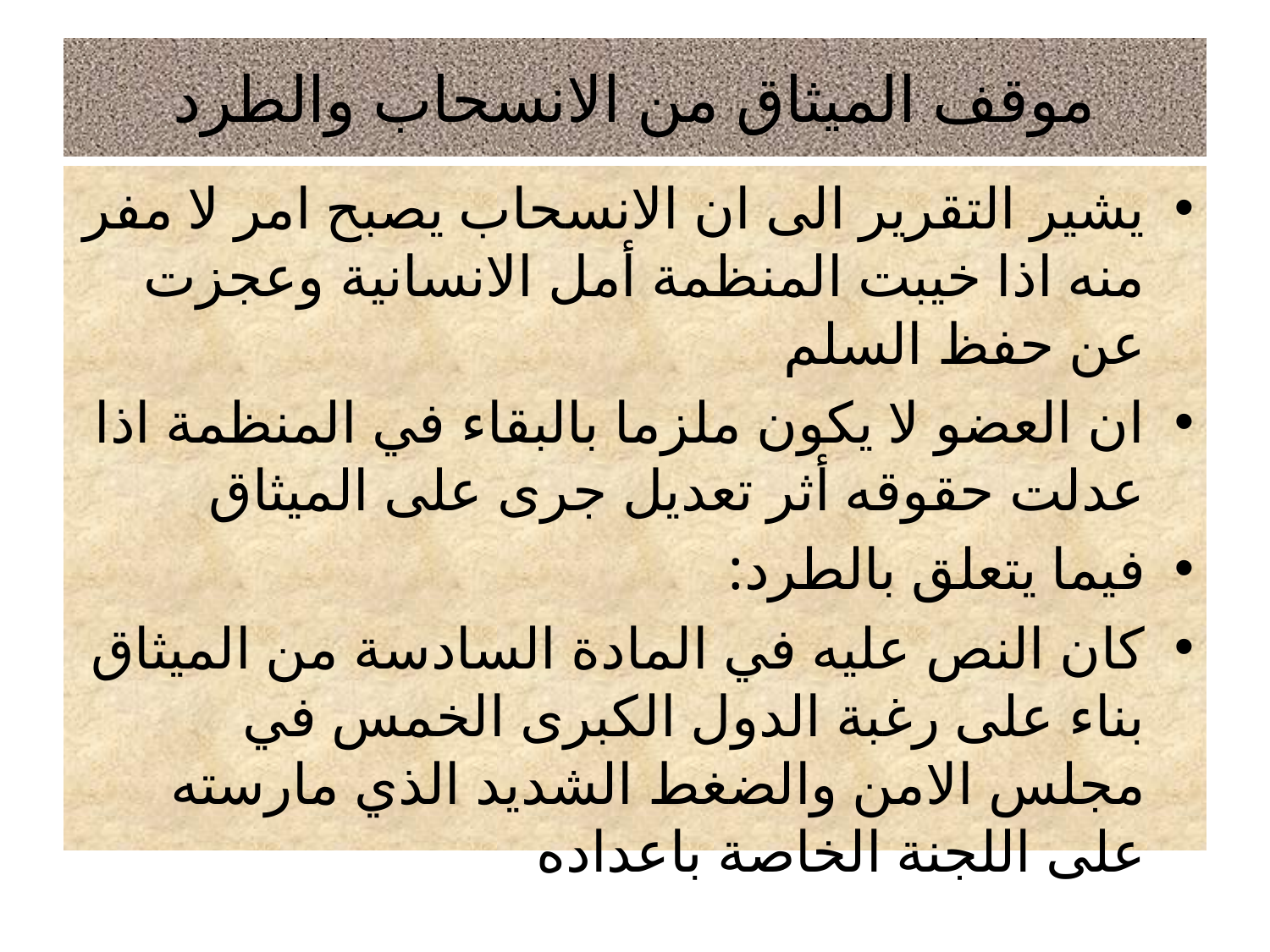

# موقف الميثاق من الانسحاب والطرد
يشير التقرير الى ان الانسحاب يصبح امر لا مفر منه اذا خيبت المنظمة أمل الانسانية وعجزت عن حفظ السلم
ان العضو لا يكون ملزما بالبقاء في المنظمة اذا عدلت حقوقه أثر تعديل جرى على الميثاق
فيما يتعلق بالطرد:
كان النص عليه في المادة السادسة من الميثاق بناء على رغبة الدول الكبرى الخمس في مجلس الامن والضغط الشديد الذي مارسته على اللجنة الخاصة باعداده